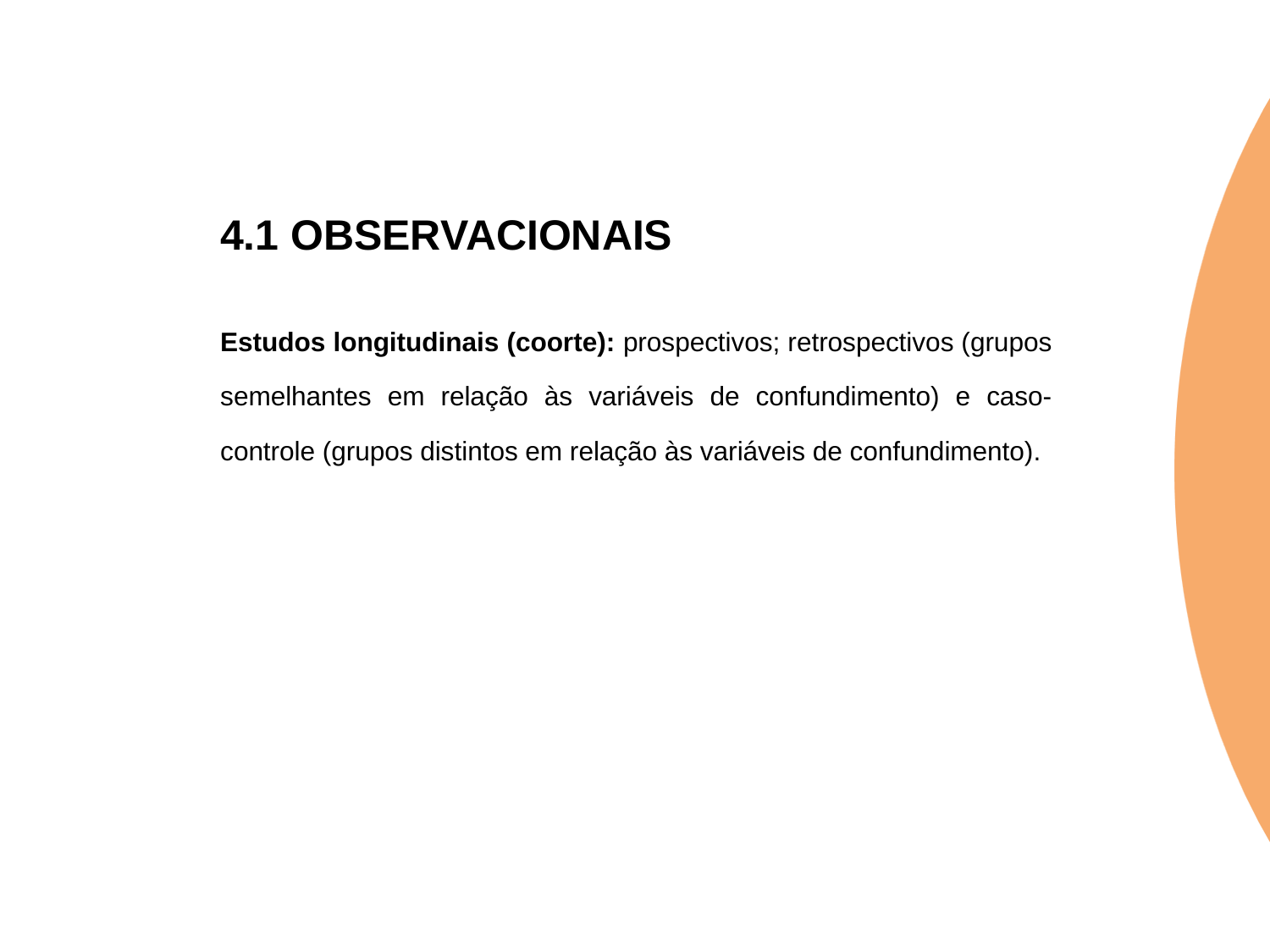

4.1 OBSERVACIONAIS
Estudos longitudinais (coorte): prospectivos; retrospectivos (grupos semelhantes em relação às variáveis de confundimento) e caso-controle (grupos distintos em relação às variáveis de confundimento).